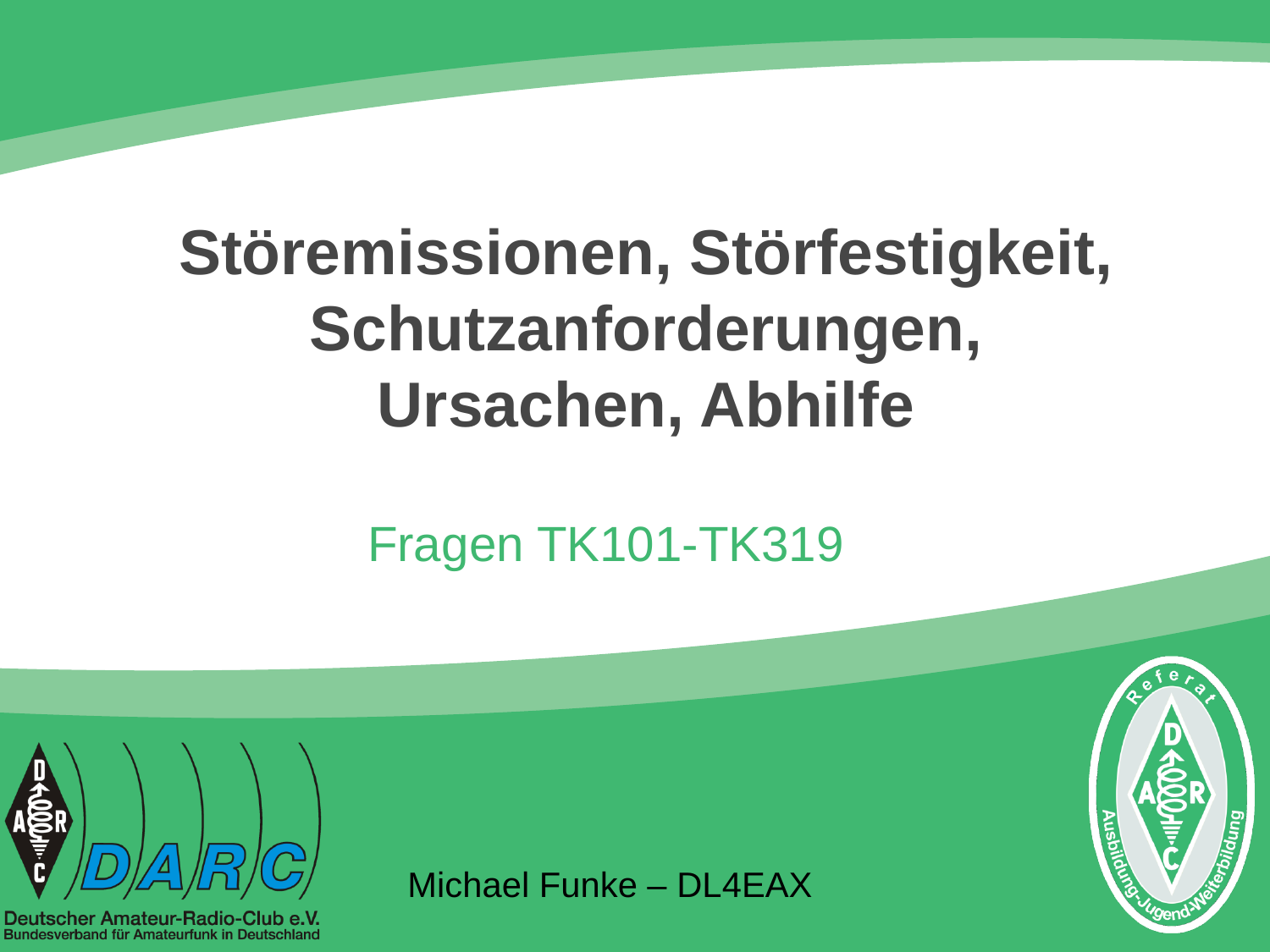

# Störemissionen, Störfestigkeit, Schutzanforderungen, Ursachen, Abhilfe
Fragen TK101-TK319
Michael Funke – DL4EAX